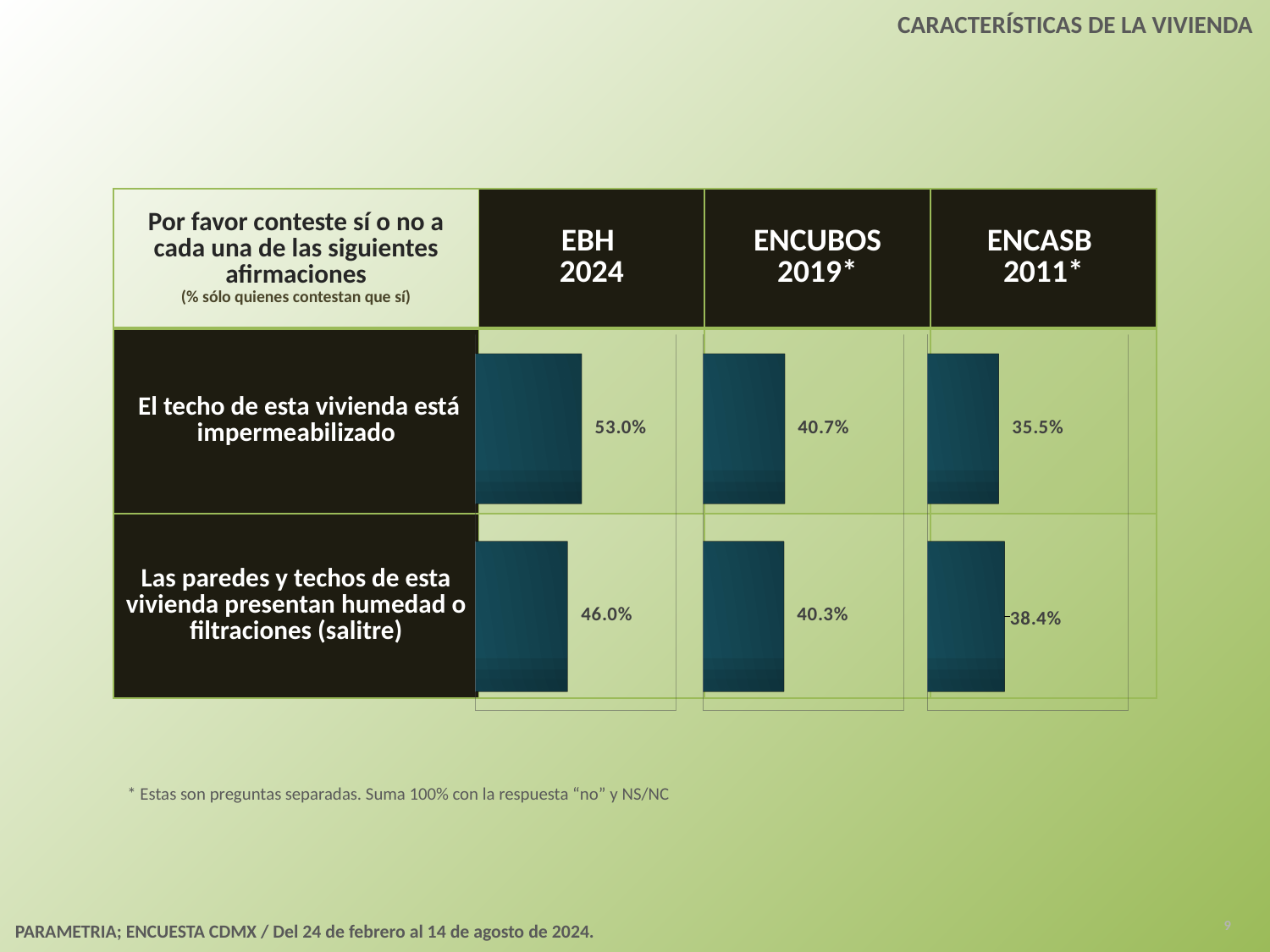

CARACTERÍSTICAS DE LA VIVIENDA
| Por favor conteste sí o no a cada una de las siguientes afirmaciones (% sólo quienes contestan que sí) | EBH 2024 | ENCUBOS 2019\* | ENCASB 2011\* |
| --- | --- | --- | --- |
| El techo de esta vivienda está impermeabilizado |  |  |  |
| Las paredes y techos de esta vivienda presentan humedad o filtraciones (salitre) |  |  |  |

[unsupported chart]

[unsupported chart]

[unsupported chart]

* Estas son preguntas separadas. Suma 100% con la respuesta “no” y NS/NC
9
PARAMETRIA; ENCUESTA CDMX / Del 24 de febrero al 14 de agosto de 2024.